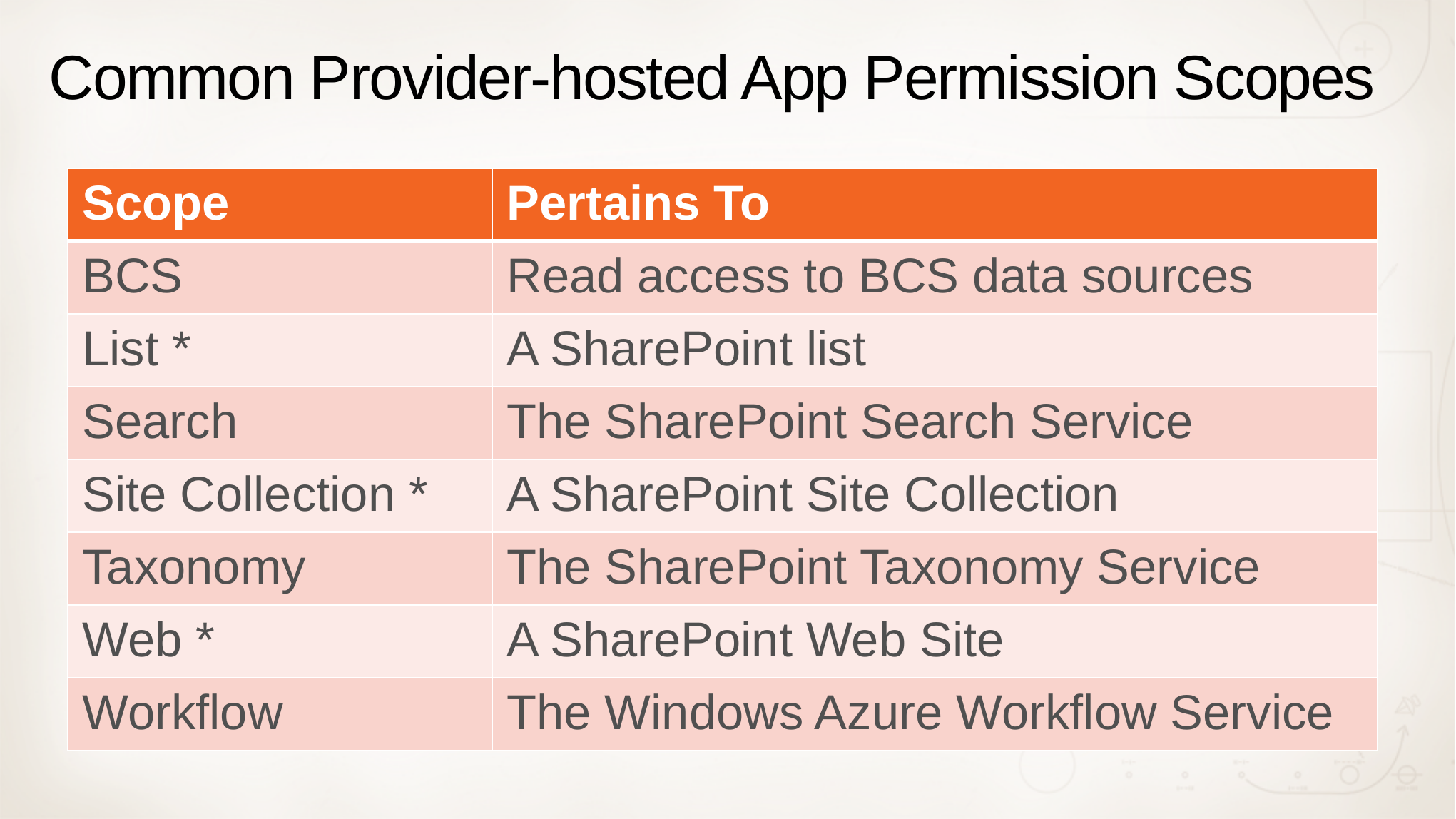

# Common Provider-hosted App Permission Scopes

| Scope | Pertains To |
| --- | --- |
| BCS | Read access to BCS data sources |
| List \* | A SharePoint list |
| Search | The SharePoint Search Service |
| Site Collection \* | A SharePoint Site Collection |
| Taxonomy | The SharePoint Taxonomy Service |
| Web \* | A SharePoint Web Site |
| Workflow | The Windows Azure Workflow Service |